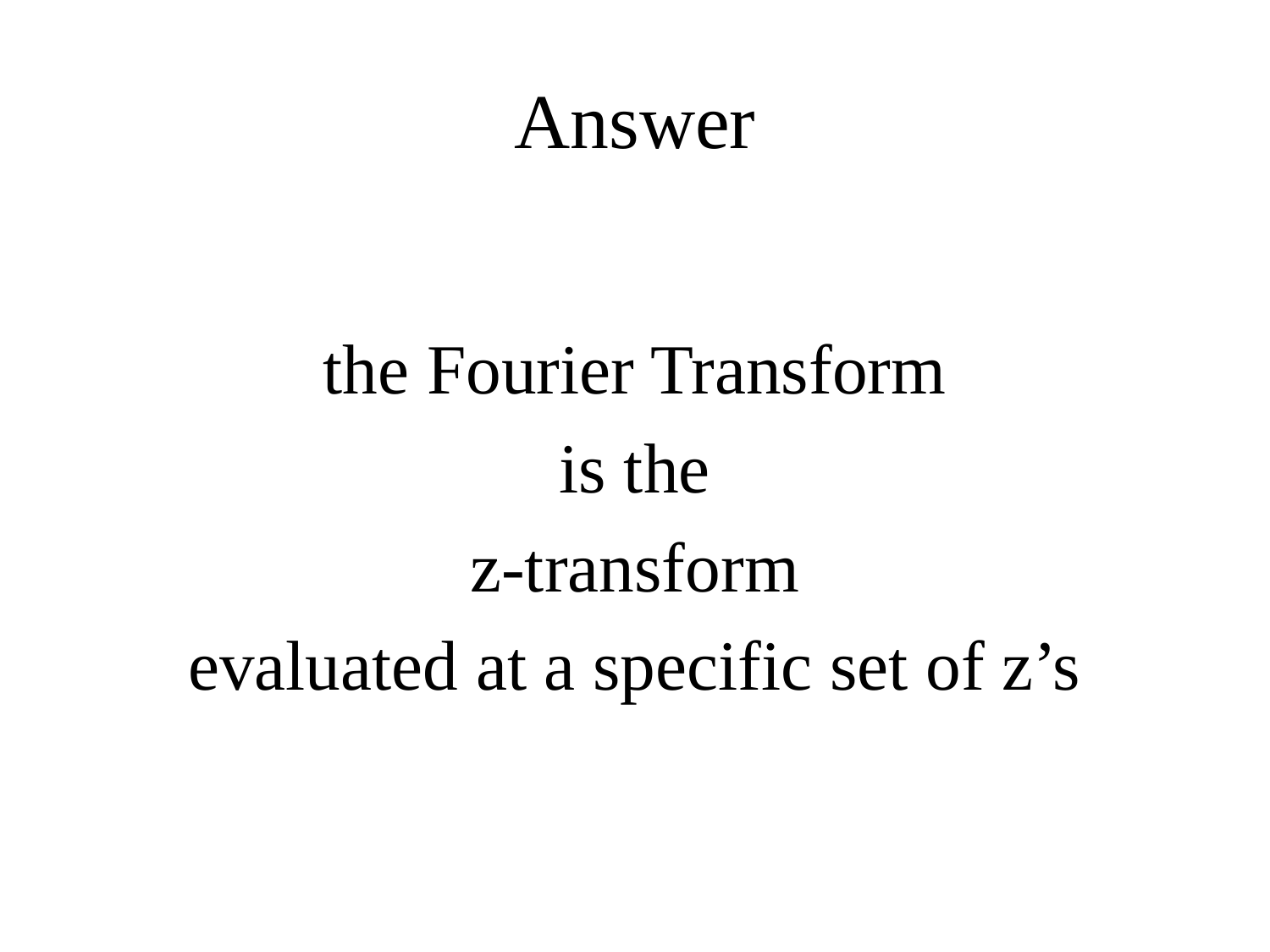

# Answer
the Fourier Transform
is the
z-transform
evaluated at a specific set of z’s